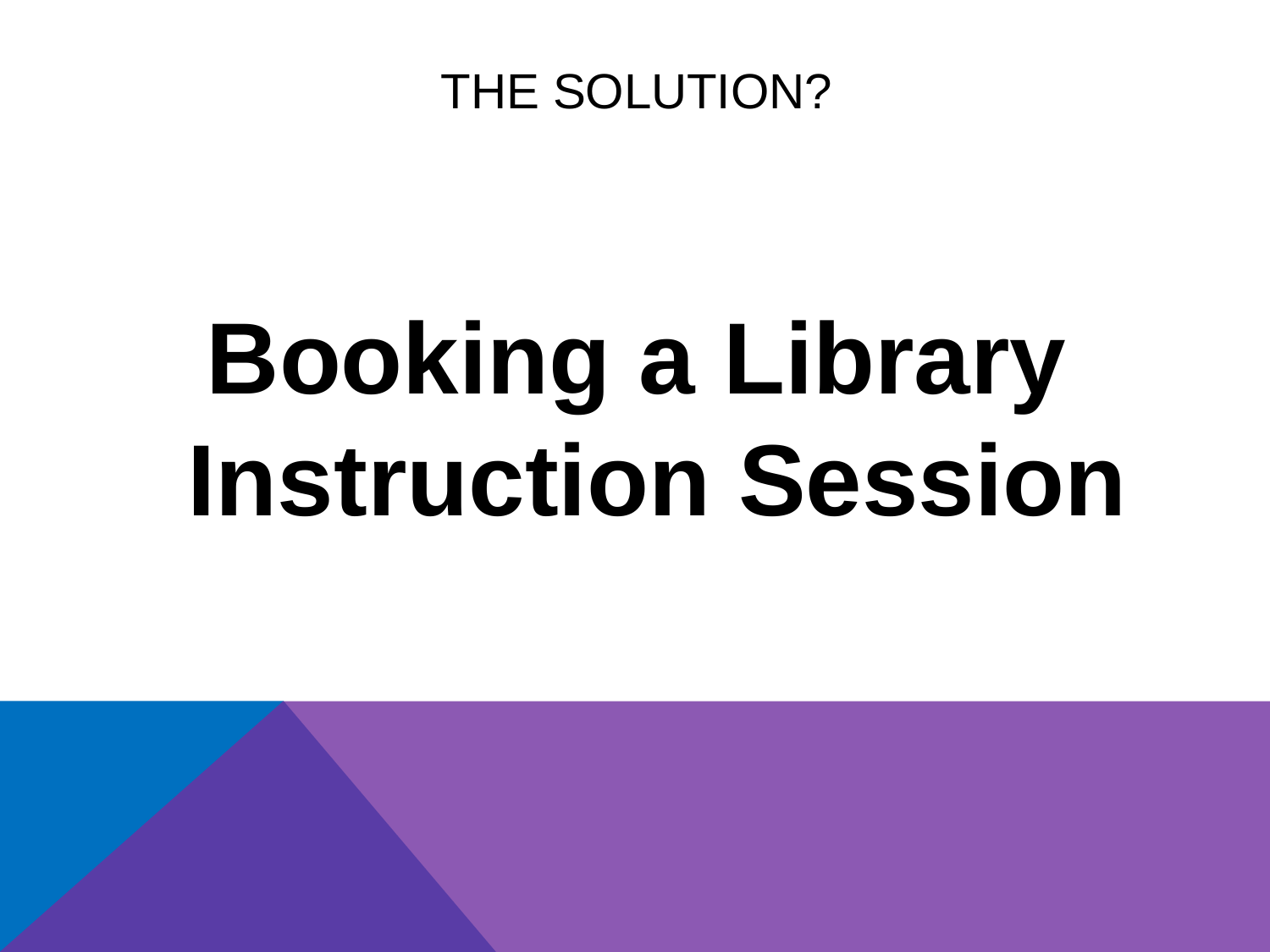

# The Solution?

Booking a Library Instruction Session